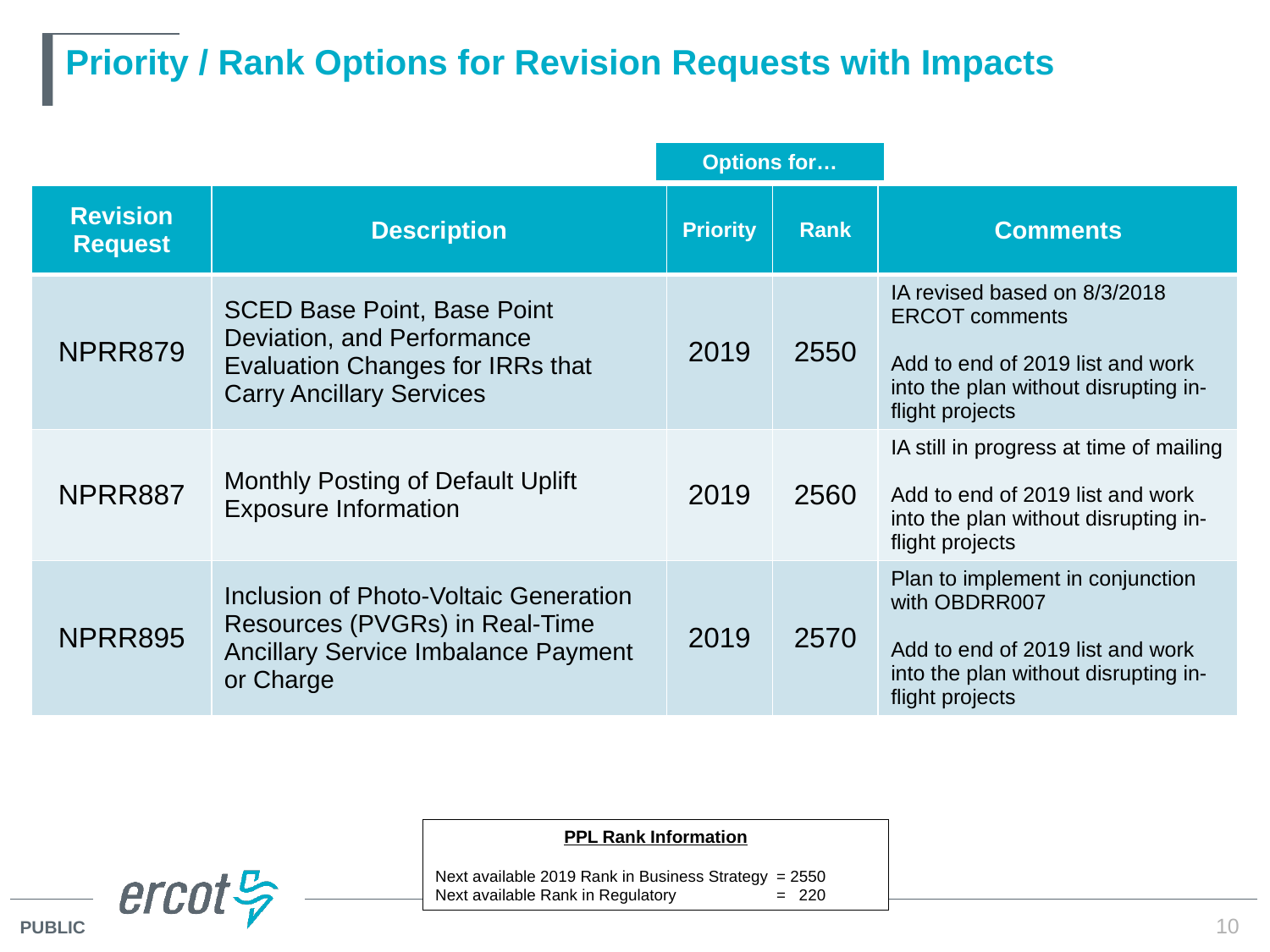

# Priority / Rank Options for Revision Requests with Impacts
| Options for… |
| --- |
| Revision Request | Description | Priority | Rank | Comments |
| --- | --- | --- | --- | --- |
| NPRR879 | SCED Base Point, Base Point Deviation, and Performance Evaluation Changes for IRRs that Carry Ancillary Services | 2019 | 2550 | IA revised based on 8/3/2018 ERCOT comments Add to end of 2019 list and work into the plan without disrupting in-flight projects |
| NPRR887 | Monthly Posting of Default Uplift Exposure Information | 2019 | 2560 | IA still in progress at time of mailing Add to end of 2019 list and work into the plan without disrupting in-flight projects |
| NPRR895 | Inclusion of Photo-Voltaic Generation Resources (PVGRs) in Real-Time Ancillary Service Imbalance Payment or Charge | 2019 | 2570 | Plan to implement in conjunction with OBDRR007 Add to end of 2019 list and work into the plan without disrupting in-flight projects |
PPL Rank Information

Next available 2019 Rank in Business Strategy 	= 2550
Next available Rank in Regulatory	=   220
10